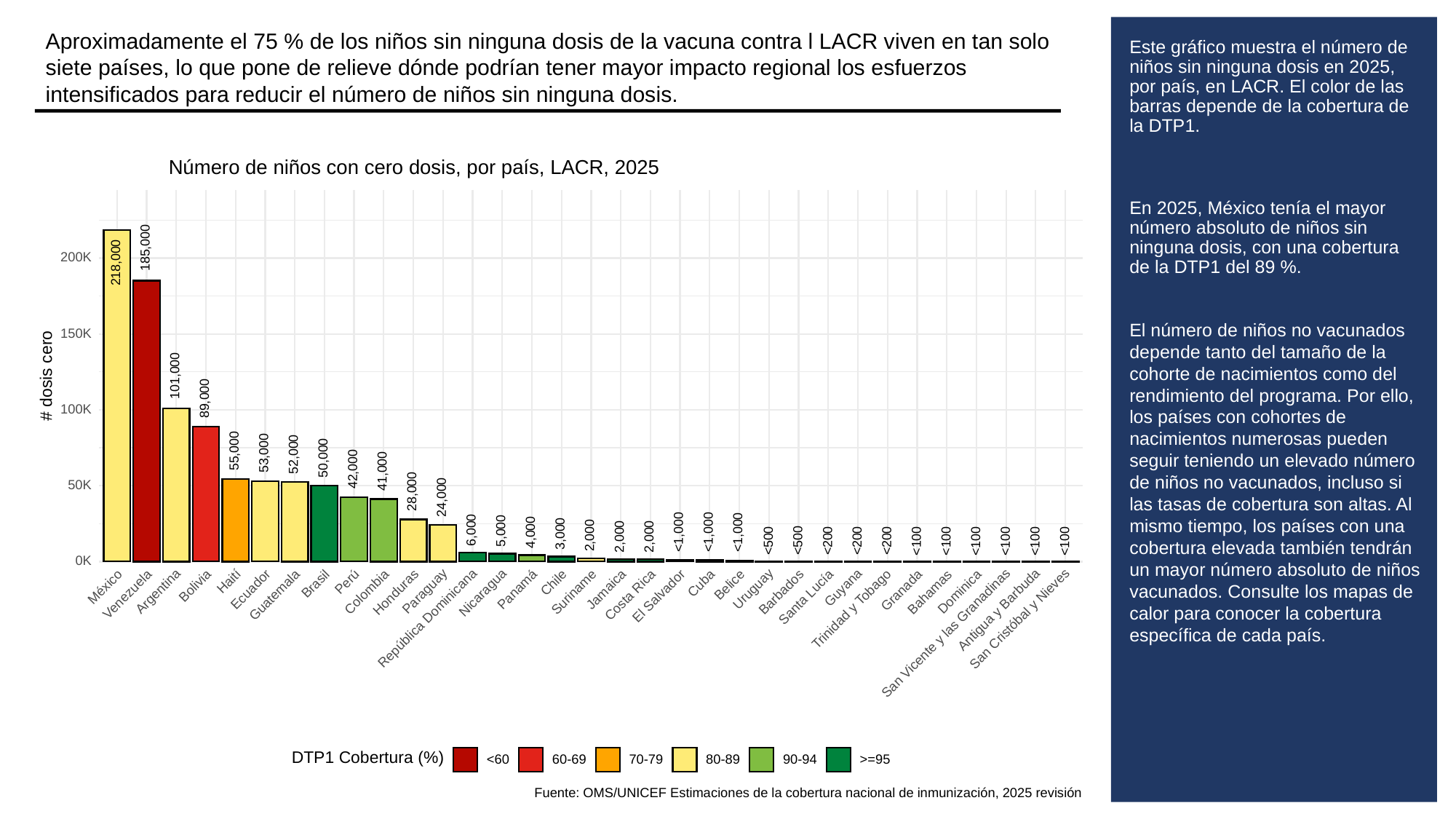

Aproximadamente el 75 % de los niños sin ninguna dosis de la vacuna contra l LACR viven en tan solo siete países, lo que pone de relieve dónde podrían tener mayor impacto regional los esfuerzos intensificados para reducir el número de niños sin ninguna dosis.
# Este gráfico muestra el número de niños sin ninguna dosis en 2025, por país, en LACR. El color de las barras depende de la cobertura de la DTP1.

En 2025, México tenía el mayor número absoluto de niños sin ninguna dosis, con una cobertura de la DTP1 del 89 %.

El número de niños no vacunados depende tanto del tamaño de la cohorte de nacimientos como del rendimiento del programa. Por ello, los países con cohortes de nacimientos numerosas pueden seguir teniendo un elevado número de niños no vacunados, incluso si las tasas de cobertura son altas. Al mismo tiempo, los países con una cobertura elevada también tendrán un mayor número absoluto de niños vacunados. Consulte los mapas de calor para conocer la cobertura específica de cada país.

Número de niños con cero dosis, por país, LACR, 2025

185,000
200K
218,000

150K

# dosis cero
101,000

89,000
100K

55,000
53,000

52,000
50,000
42,000
41,000

50K

28,000
24,000

6,000

5,000
<1,000
<1,000
<1,000
4,000
3,000
2,000
2,000
2,000
<500
<500
<200
<200
<200
<100
<100
<100
<100
<100
<100

0K

Haití
Perú
Chile
Cuba
Brasil
Belice
Bolivia
Guyana
México
Uruguay
Panamá
Jamaica
Ecuador
Argentina
Paraguay
Granada
Nicaragua
Dominica
Colombia
Bahamas
Suriname
Barbados
Honduras
Venezuela
Costa Rica
Guatemala
El Salvador
Santa Lucía
Trinidad y Tobago
Antigua y Barbuda
República Dominicana
San Cristóbal y Nieves
San Vicente y las Granadinas

DTP1 Cobertura (%)
<60
60-69
70-79
80-89
90-94
>=95
Fuente: OMS/UNICEF Estimaciones de la cobertura nacional de inmunización, 2025 revisión